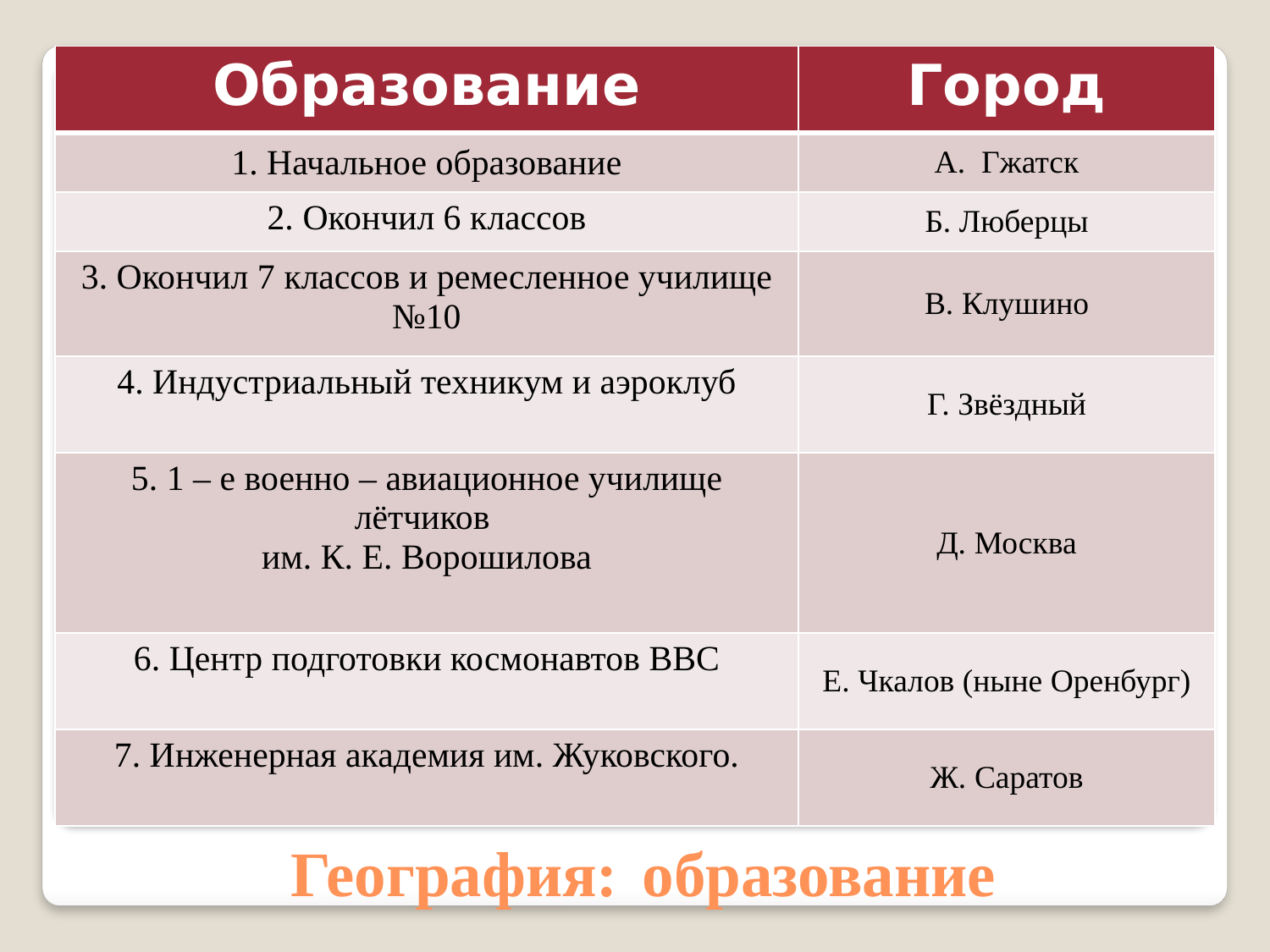

| Образование | Город |
| --- | --- |
| 1. Начальное образование | А. Гжатск |
| 2. Окончил 6 классов | Б. Люберцы |
| 3. Окончил 7 классов и ремесленное училище №10 | В. Клушино |
| 4. Индустриальный техникум и аэроклуб | Г. Звёздный |
| 5. 1 – е военно – авиационное училище лётчиков им. К. Е. Ворошилова | Д. Москва |
| 6. Центр подготовки космонавтов ВВС | Е. Чкалов (ныне Оренбург) |
| 7. Инженерная академия им. Жуковского. | Ж. Саратов |
# География: образование